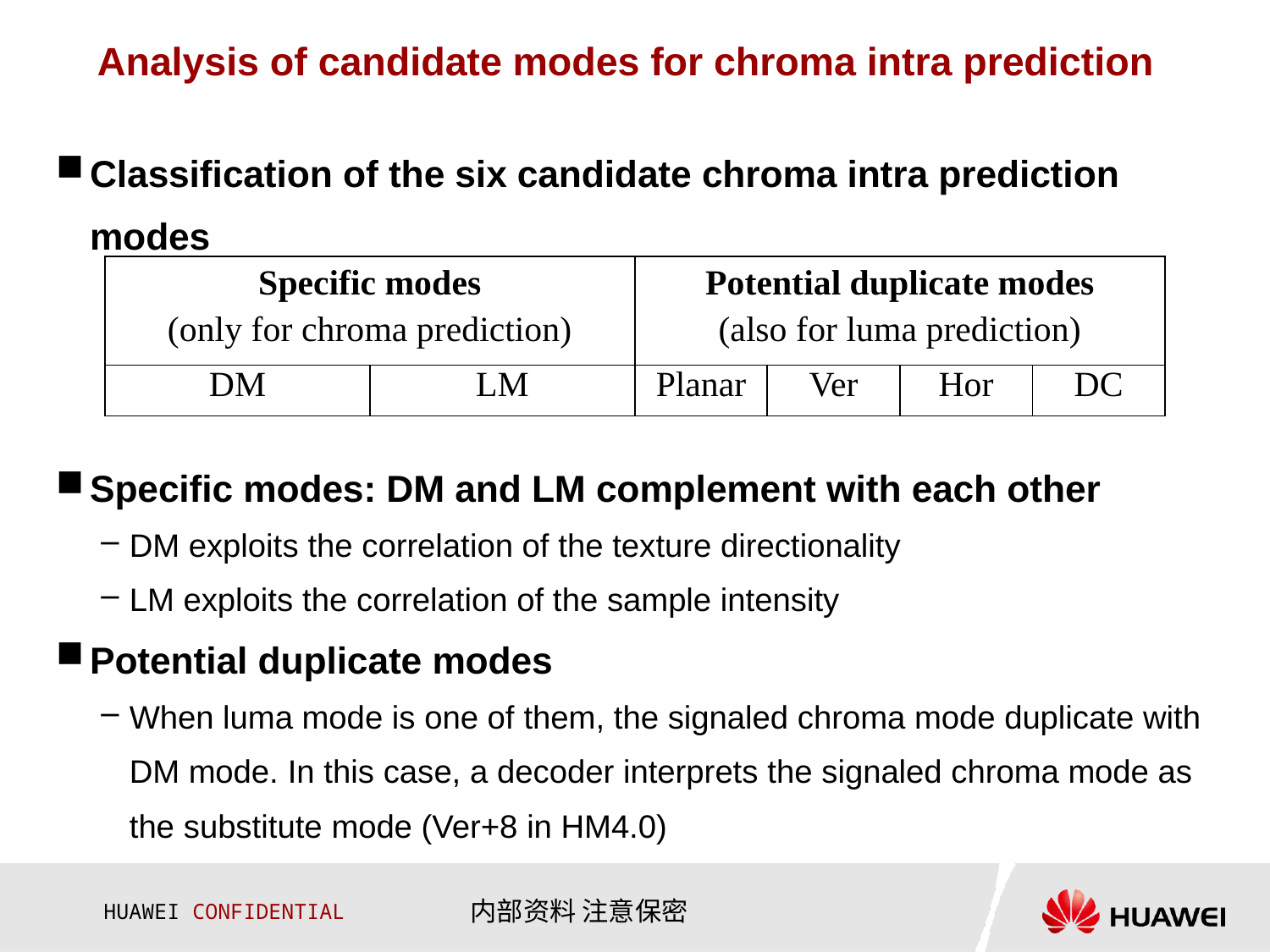

# Analysis of candidate modes for chroma intra prediction
Classification of the six candidate chroma intra prediction modes

Specific modes: DM and LM complement with each other
DM exploits the correlation of the texture directionality
LM exploits the correlation of the sample intensity
Potential duplicate modes
When luma mode is one of them, the signaled chroma mode duplicate with DM mode. In this case, a decoder interprets the signaled chroma mode as the substitute mode (Ver+8 in HM4.0)
| Specific modes (only for chroma prediction) |  | Potential duplicate modes (also for luma prediction) |  |  |  |
| --- | --- | --- | --- | --- | --- |
| DM | LM | Planar | Ver | Hor | DC |